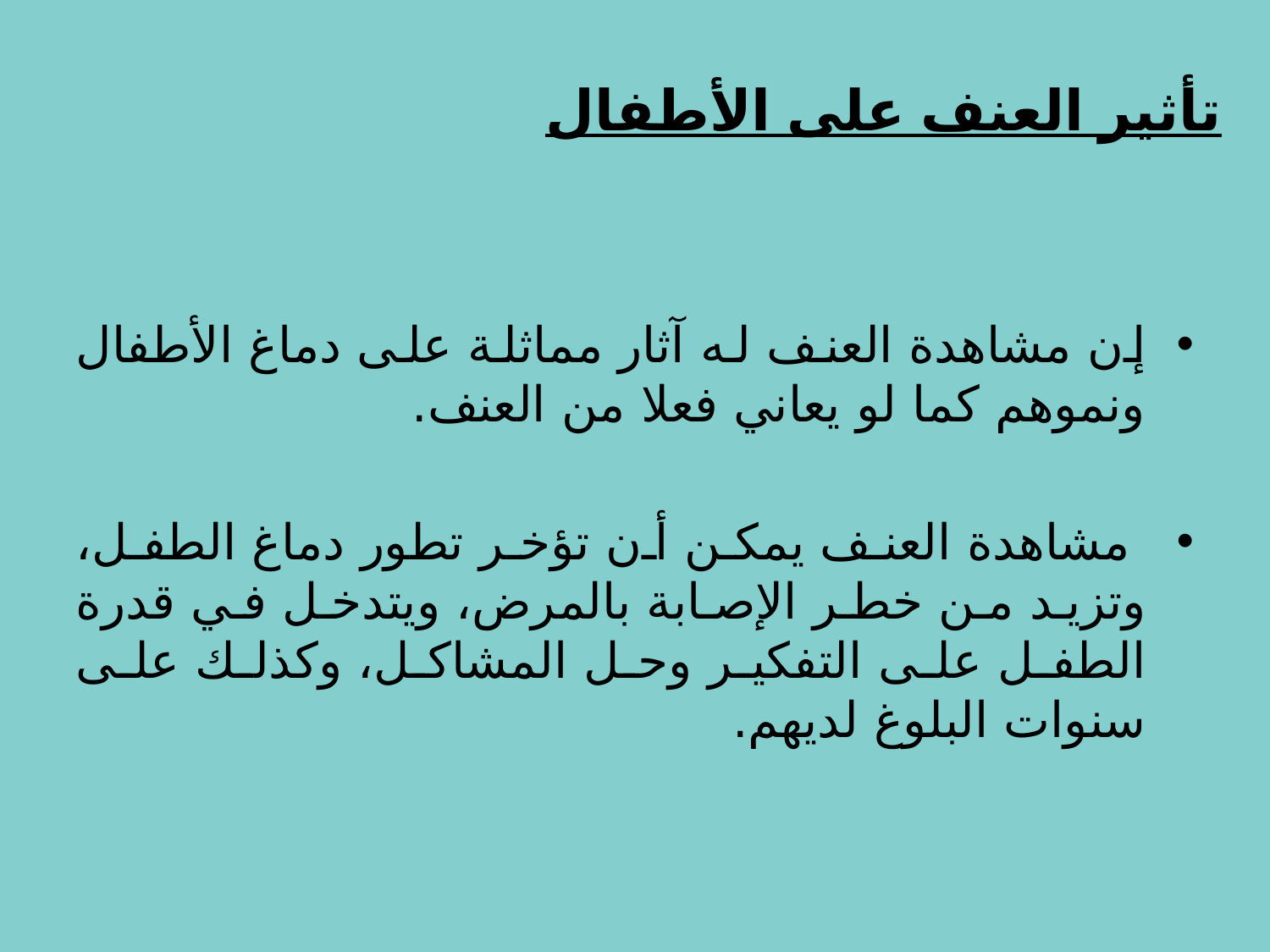

# تأثير العنف على الأطفال
إن مشاهدة العنف له آثار مماثلة على دماغ الأطفال ونموهم كما لو يعاني فعلا من العنف.

 مشاهدة العنف يمكن أن تؤخر تطور دماغ الطفل، وتزيد من خطر الإصابة بالمرض، ويتدخل في قدرة الطفل على التفكير وحل المشاكل، وكذلك على سنوات البلوغ لديهم.